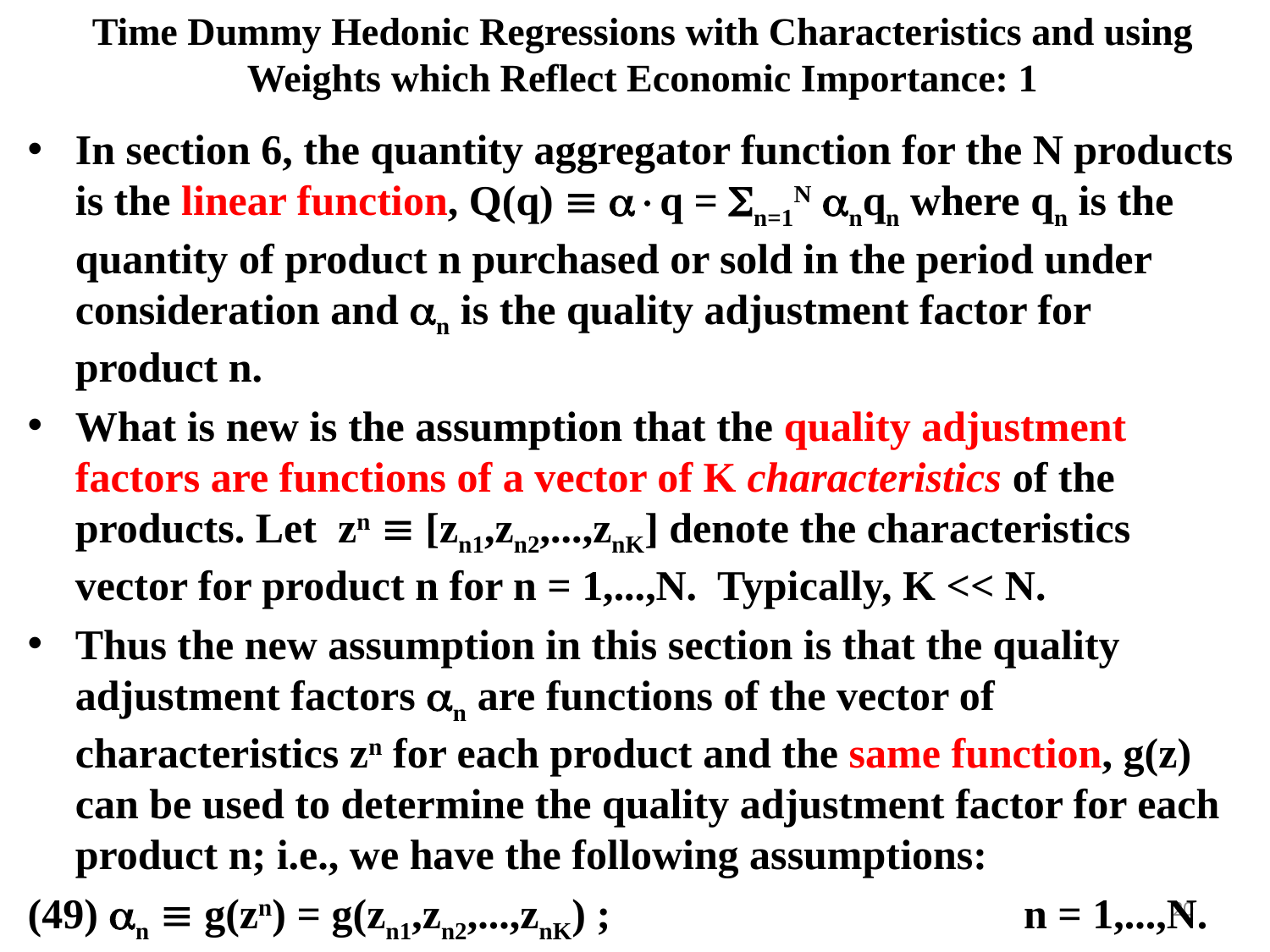

# Time Dummy Hedonic Regressions with Characteristics and using Weights which Reflect Economic Importance: 1
In section 6, the quantity aggregator function for the N products is the linear function, Q(q) ≡ α⋅q = Σn=1N αnqn where qn is the quantity of product n purchased or sold in the period under consideration and αn is the quality adjustment factor for product n.
What is new is the assumption that the quality adjustment factors are functions of a vector of K characteristics of the products. Let  zn ≡ [zn1,zn2,...,znK] denote the characteristics vector for product n for n = 1,...,N.  Typically, K << N.
Thus the new assumption in this section is that the quality adjustment factors αn are functions of the vector of characteristics zn for each product and the same function, g(z) can be used to determine the quality adjustment factor for each product n; i.e., we have the following assumptions:
(49) αn ≡ g(zn) = g(zn1,zn2,...,znK) ;                                       n = 1,...,N.
20